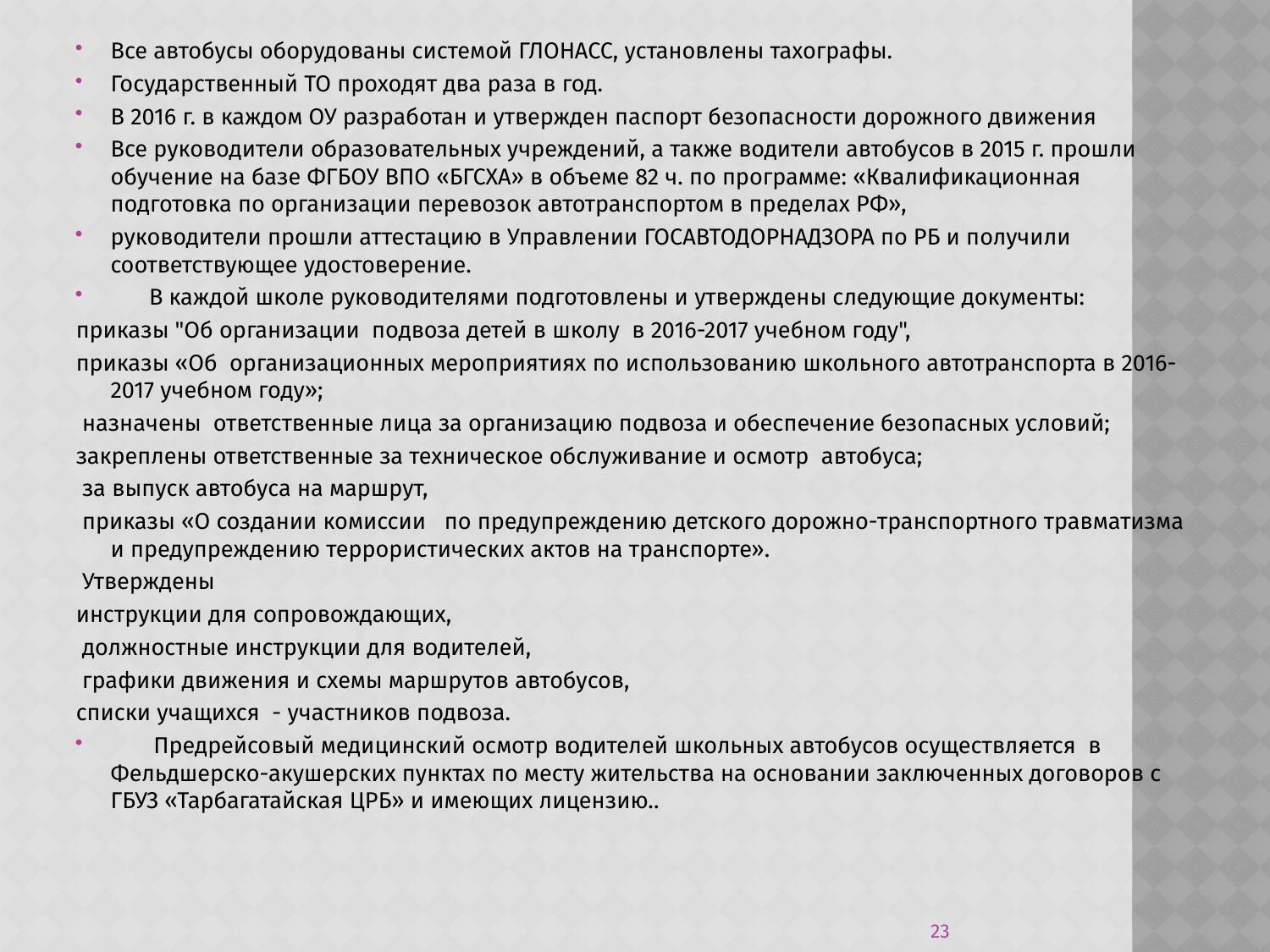

Все автобусы оборудованы системой ГЛОНАСС, установлены тахографы.
Государственный ТО проходят два раза в год.
В 2016 г. в каждом ОУ разработан и утвержден паспорт безопасности дорожного движения
Все руководители образовательных учреждений, а также водители автобусов в 2015 г. прошли обучение на базе ФГБОУ ВПО «БГСХА» в объеме 82 ч. по программе: «Квалификационная подготовка по организации перевозок автотранспортом в пределах РФ»,
руководители прошли аттестацию в Управлении ГОСАВТОДОРНАДЗОРА по РБ и получили соответствующее удостоверение.
       В каждой школе руководителями подготовлены и утверждены следующие документы:
приказы "Об организации  подвоза детей в школу  в 2016-2017 учебном году",
приказы «Об  организационных мероприятиях по использованию школьного автотранспорта в 2016-2017 учебном году»;
 назначены  ответственные лица за организацию подвоза и обеспечение безопасных условий;
закреплены ответственные за техническое обслуживание и осмотр  автобуса;
 за выпуск автобуса на маршрут,
 приказы «О создании комиссии   по предупреждению детского дорожно-транспортного травматизма и предупреждению террористических актов на транспорте».
 Утверждены
инструкции для сопровождающих,
 должностные инструкции для водителей,
 графики движения и схемы маршрутов автобусов,
списки учащихся  - участников подвоза.
       Предрейсовый медицинский осмотр водителей школьных автобусов осуществляется  в Фельдшерско-акушерских пунктах по месту жительства на основании заключенных договоров с ГБУЗ «Тарбагатайская ЦРБ» и имеющих лицензию..

23